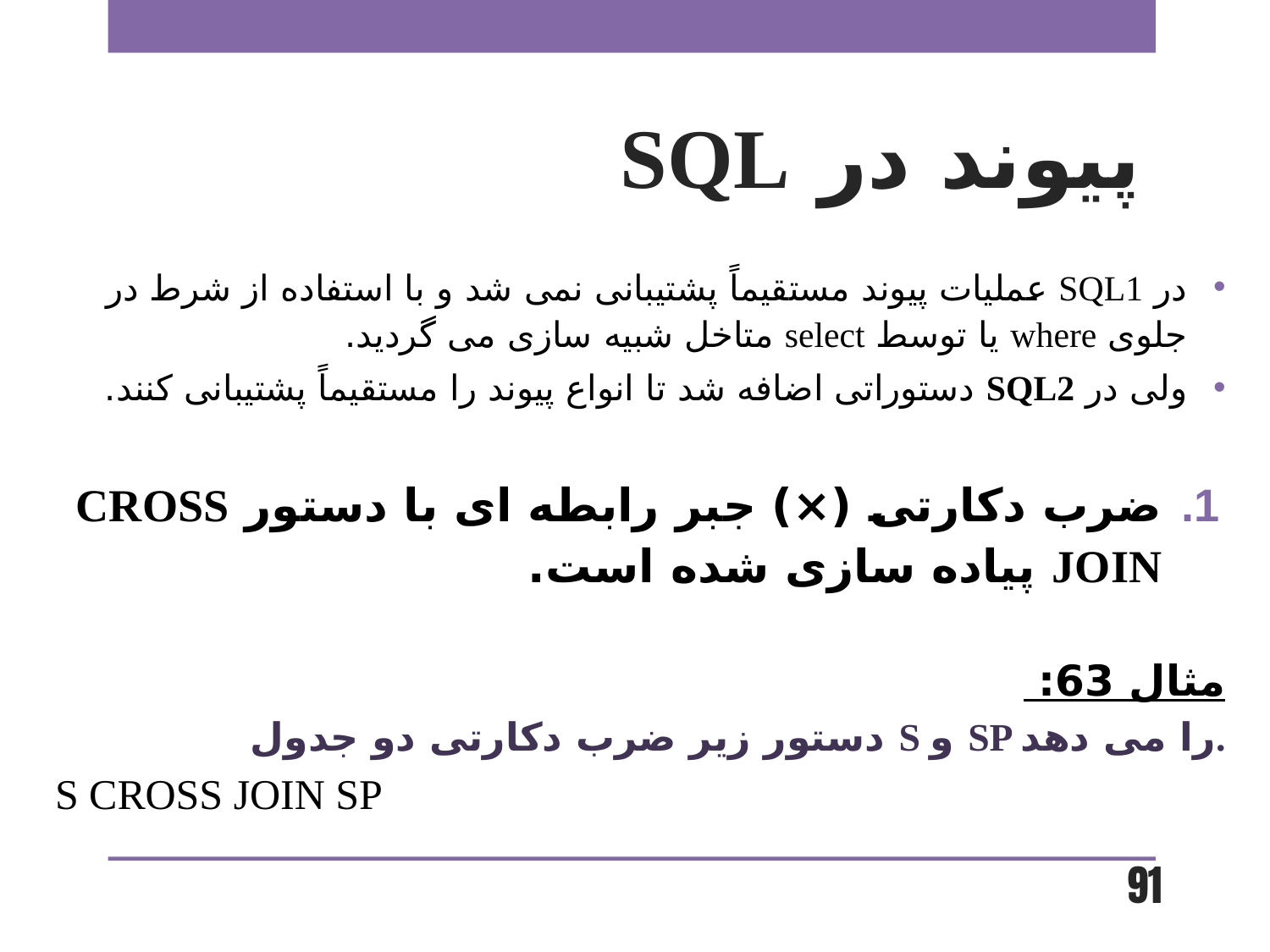

# پیوند در SQL
در SQL1 عملیات پیوند مستقیماً پشتیبانی نمی شد و با استفاده از شرط در جلوی where یا توسط select متاخل شبیه سازی می گردید.
ولی در SQL2 دستوراتی اضافه شد تا انواع پیوند را مستقیماً پشتیبانی کنند.

ضرب دکارتی (×) جبر رابطه ای با دستور CROSS JOIN پیاده سازی شده است.

مثال 63:
دستور زیر ضرب دکارتی دو جدول S و SP را می دهد.
S CROSS JOIN SP
91